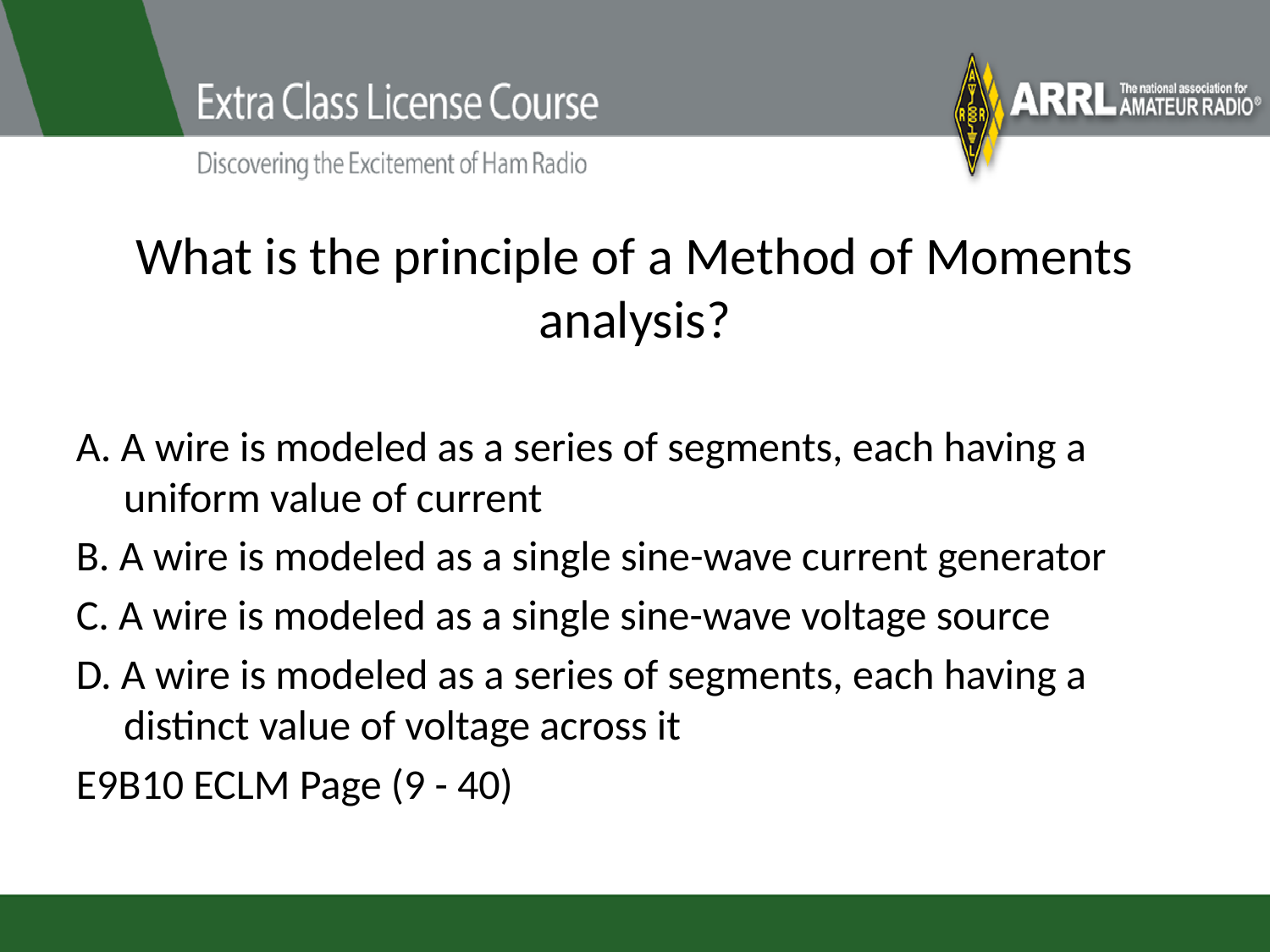

# What is the principle of a Method of Moments analysis?
A. A wire is modeled as a series of segments, each having a uniform value of current
B. A wire is modeled as a single sine-wave current generator
C. A wire is modeled as a single sine-wave voltage source
D. A wire is modeled as a series of segments, each having a distinct value of voltage across it
E9B10 ECLM Page (9 - 40)